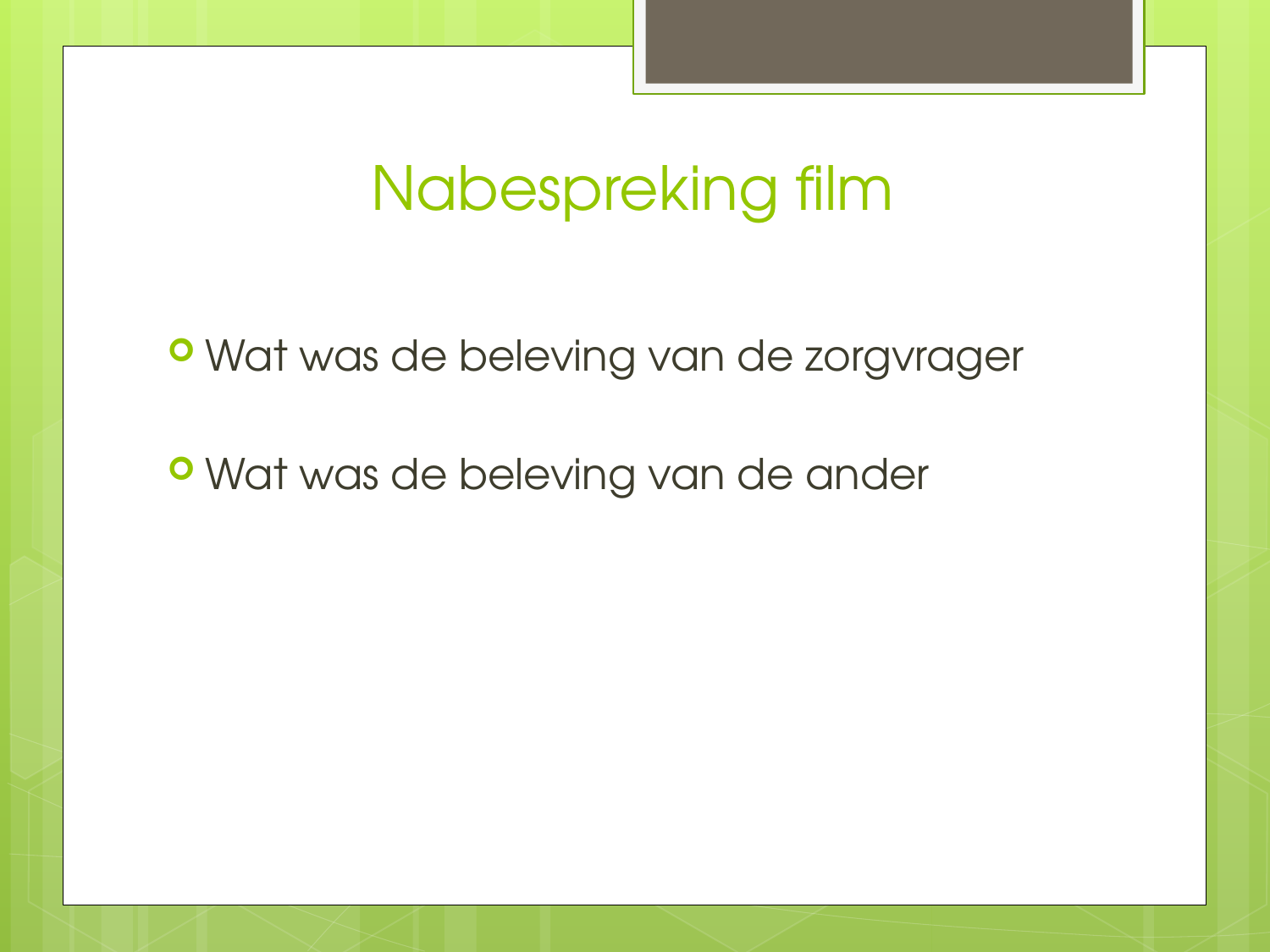

# Nabespreking film
Wat was de beleving van de zorgvrager

Wat was de beleving van de ander